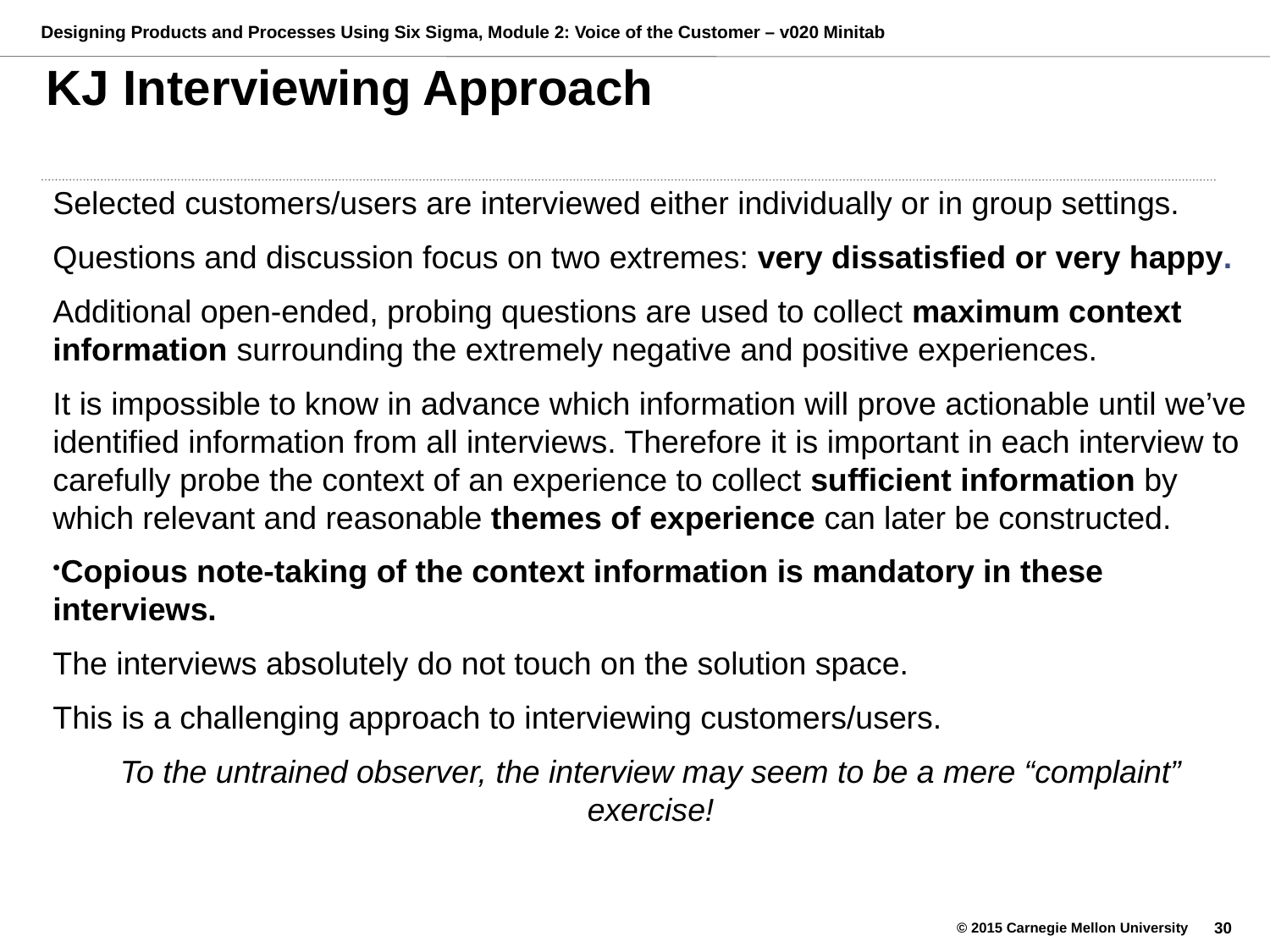

# KJ Interviewing Approach
Selected customers/users are interviewed either individually or in group settings.
Questions and discussion focus on two extremes: very dissatisfied or very happy.
Additional open-ended, probing questions are used to collect maximum context information surrounding the extremely negative and positive experiences.
It is impossible to know in advance which information will prove actionable until we’ve identified information from all interviews. Therefore it is important in each interview to carefully probe the context of an experience to collect sufficient information by which relevant and reasonable themes of experience can later be constructed.
Copious note-taking of the context information is mandatory in these interviews.
The interviews absolutely do not touch on the solution space.
This is a challenging approach to interviewing customers/users.
To the untrained observer, the interview may seem to be a mere “complaint” exercise!